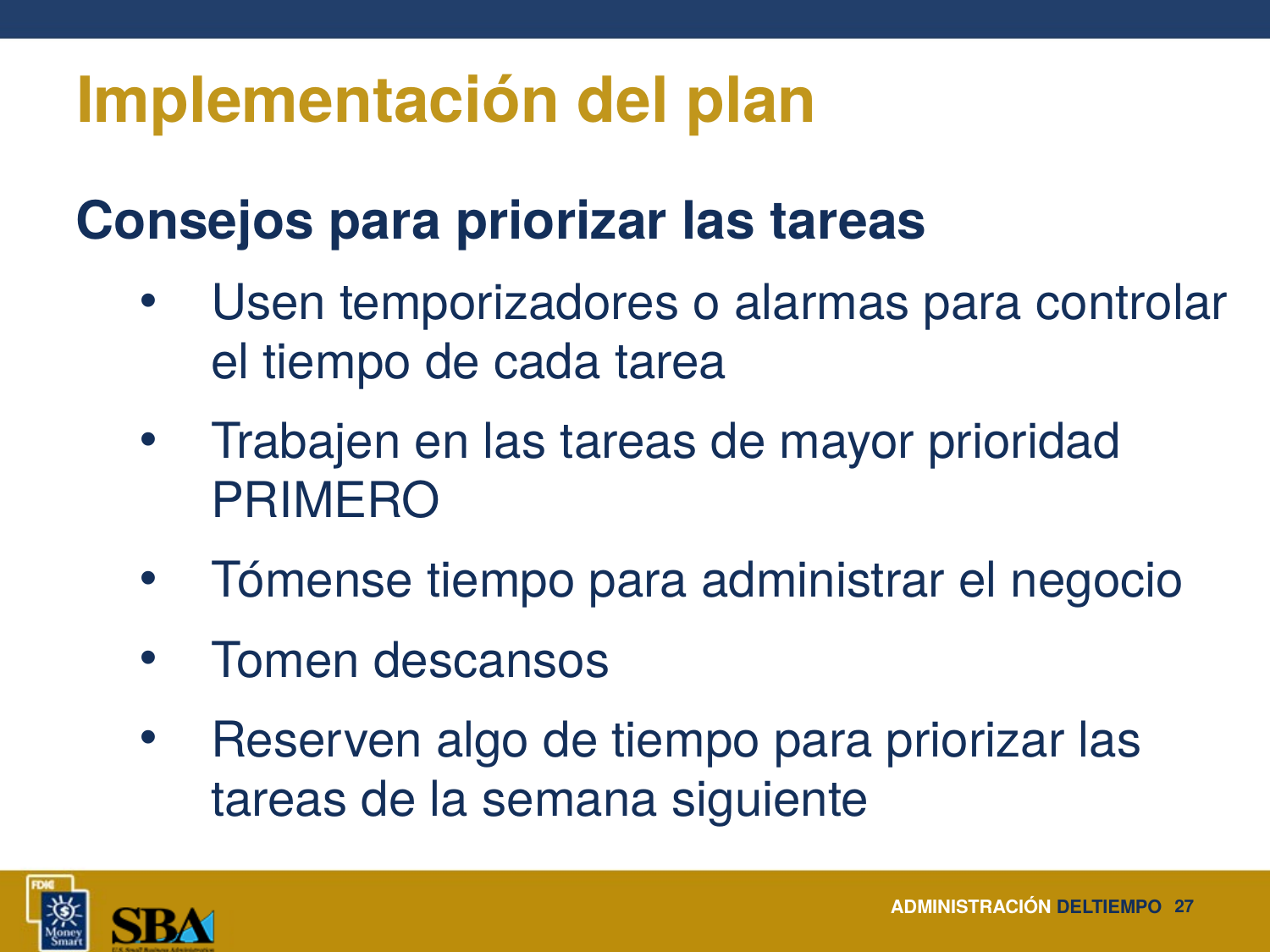

# Implementación del plan
Consejos para priorizar las tareas
Usen temporizadores o alarmas para controlar el tiempo de cada tarea
Trabajen en las tareas de mayor prioridad PRIMERO
Tómense tiempo para administrar el negocio
Tomen descansos
Reserven algo de tiempo para priorizar las tareas de la semana siguiente